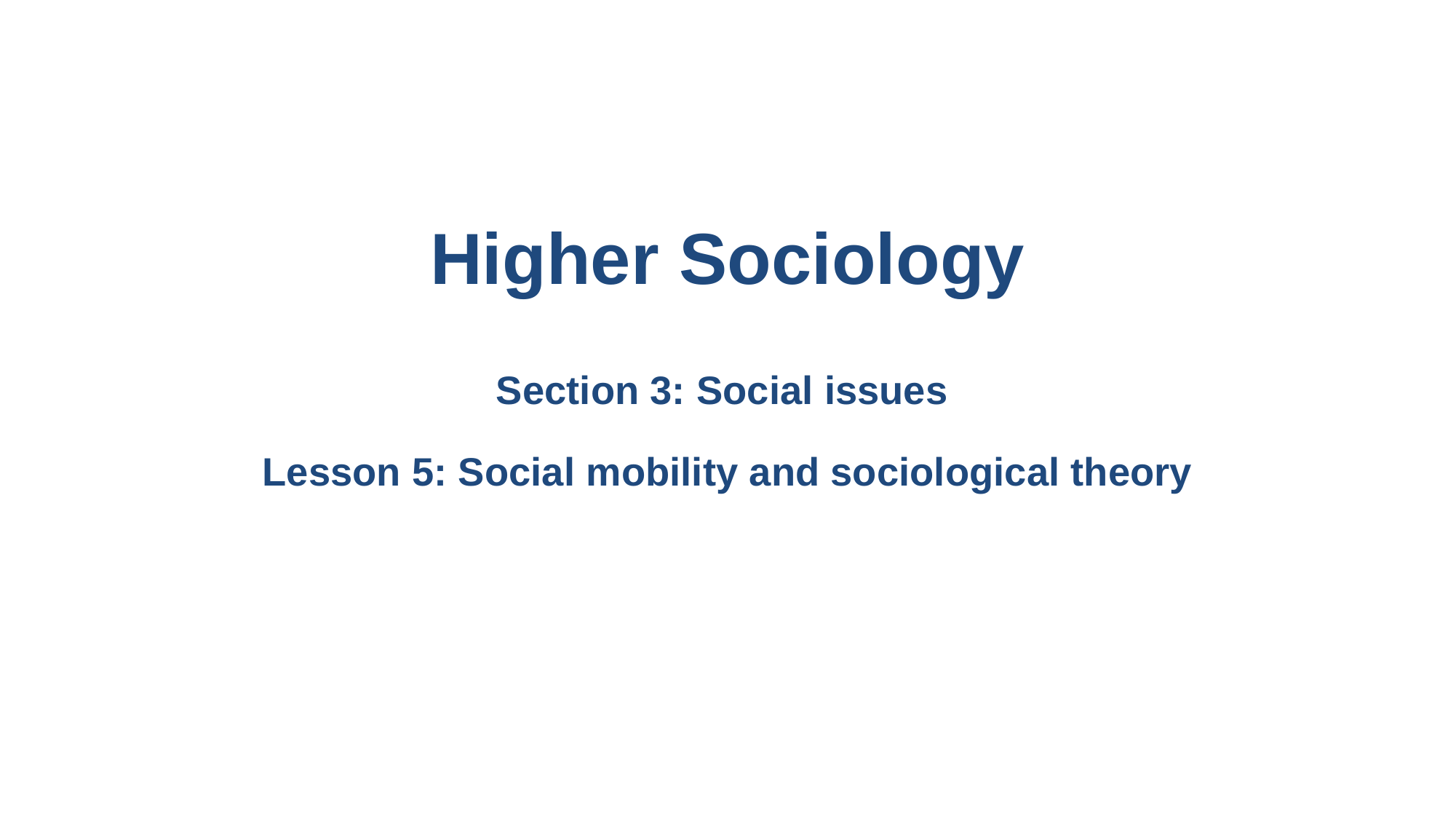

# Higher Sociology Section 3: Social issues Lesson 5: Social mobility and sociological theory